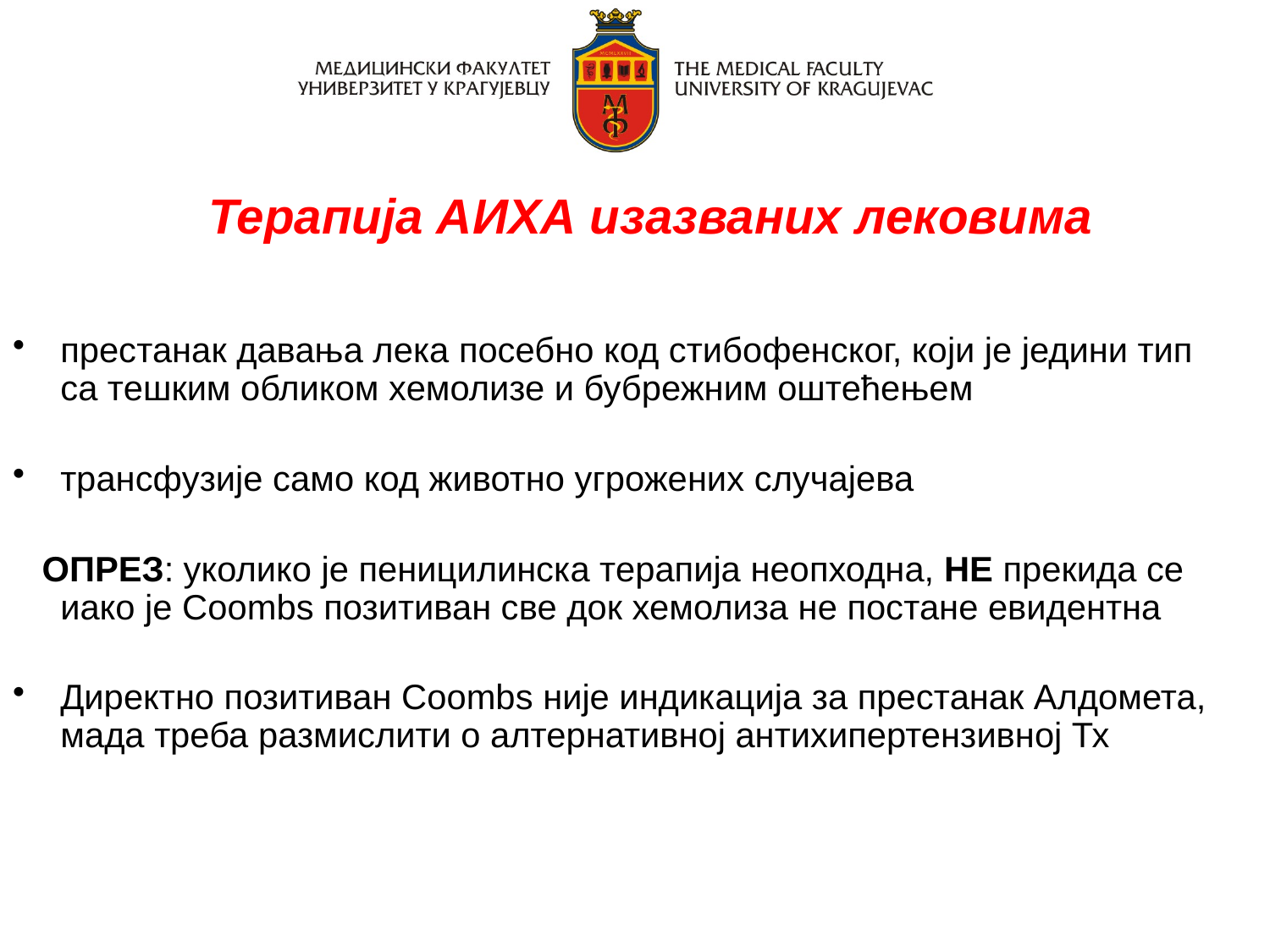

Терапија АИХА изазваних лековима
престанак давања лека посебно код стибофенског, који је једини тип са тешким обликом хемолизе и бубрежним оштећењем

трансфузије само код животно угрожених случајева

   ОПРЕЗ: уколико је пеницилинска терапија неопходна, НЕ прекида се иако је Coоmbs позитиван све док хемолиза не постане евидентна

Директно позитиван Coоmbs није индикација за престанак Алдомета, мада треба размислити о алтернативној антихипертензивној Тх